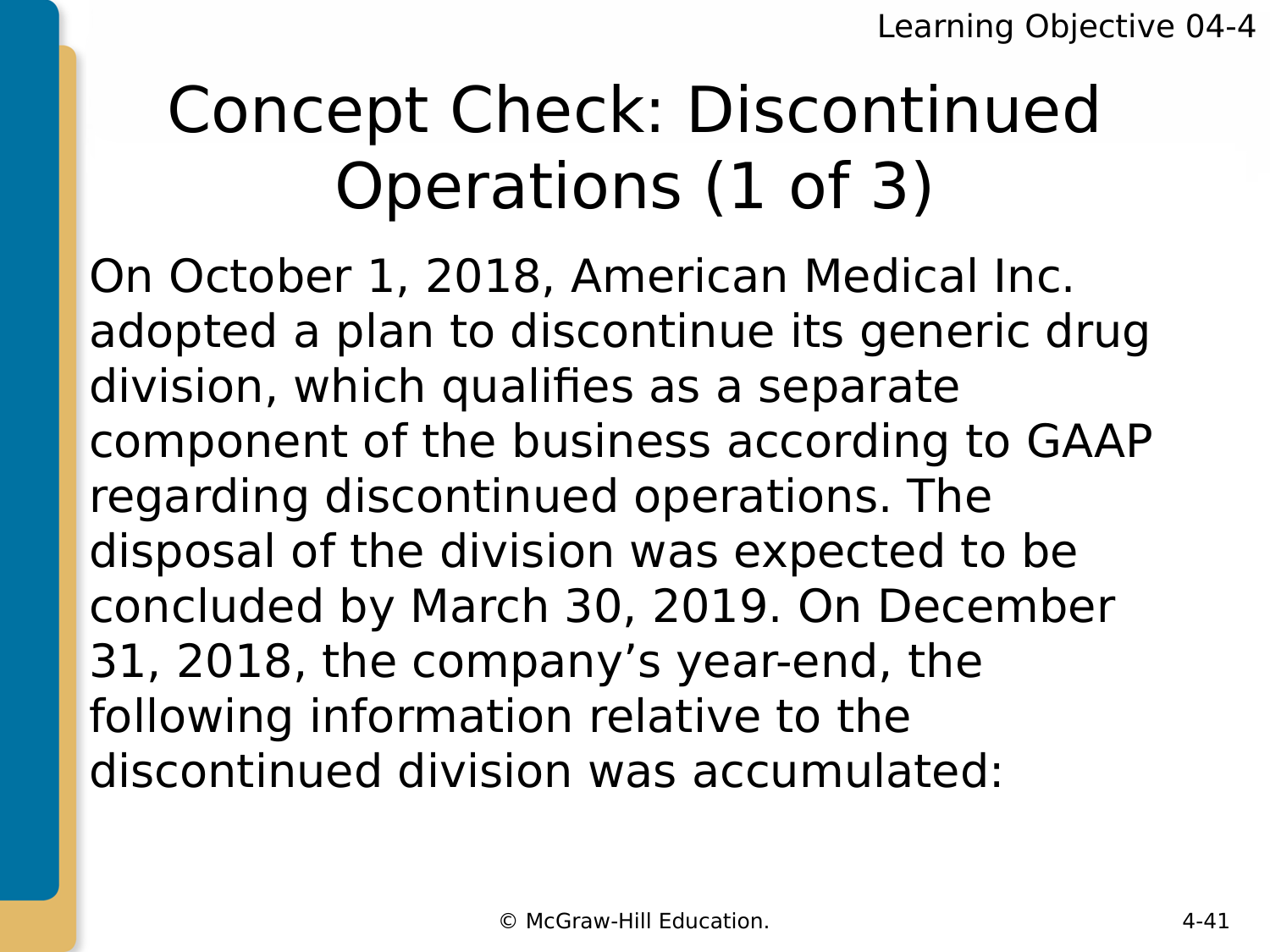

Learning Objective 04-4
# Concept Check: Discontinued Operations (1 of 3)
On October 1, 2018, American Medical Inc. adopted a plan to discontinue its generic drug division, which qualifies as a separate component of the business according to GAAP regarding discontinued operations. The disposal of the division was expected to be concluded by March 30, 2019. On December 31, 2018, the company’s year-end, the following information relative to the discontinued division was accumulated: